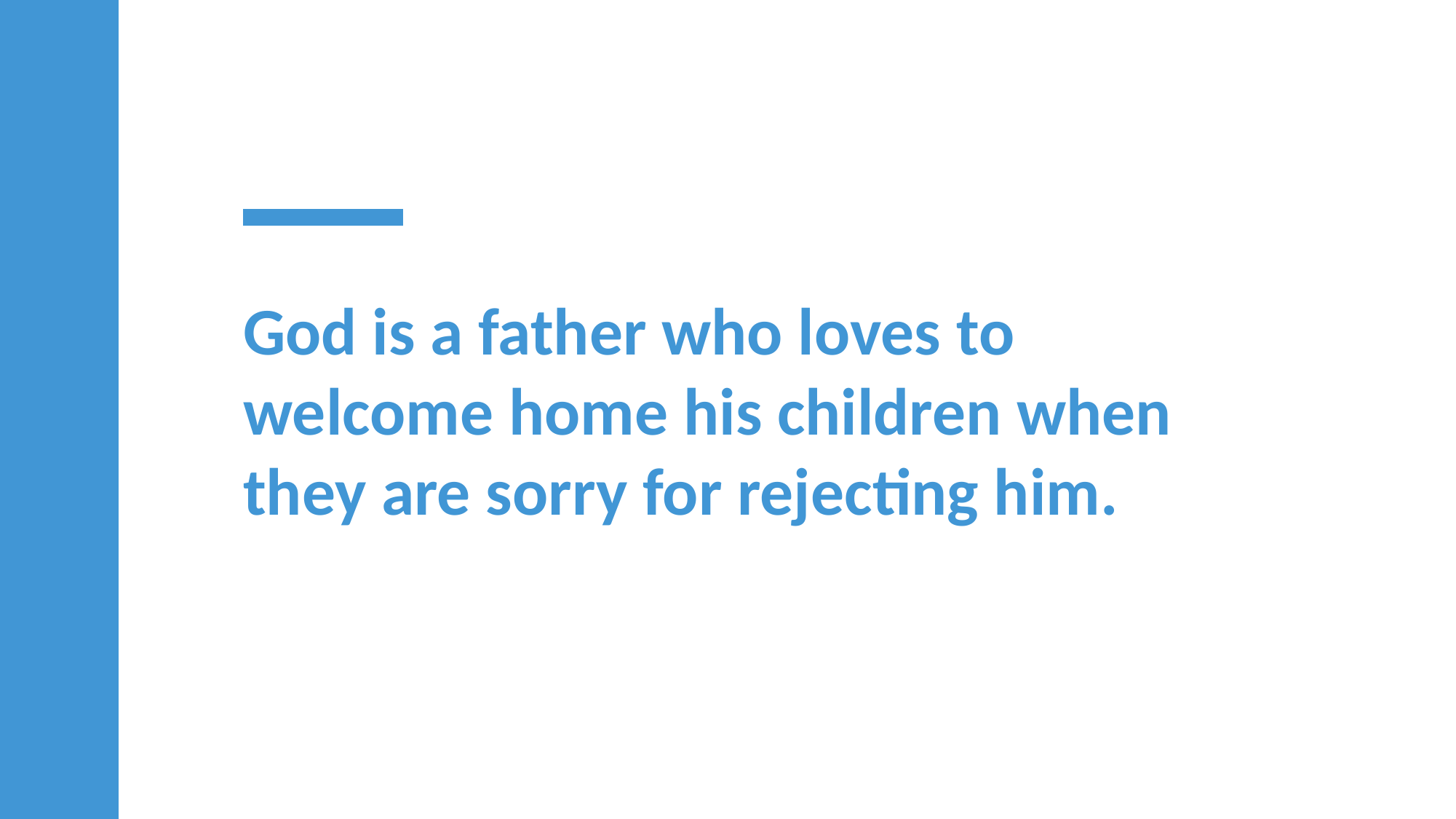

God is a father who loves to welcome home his children when they are sorry for rejecting him.